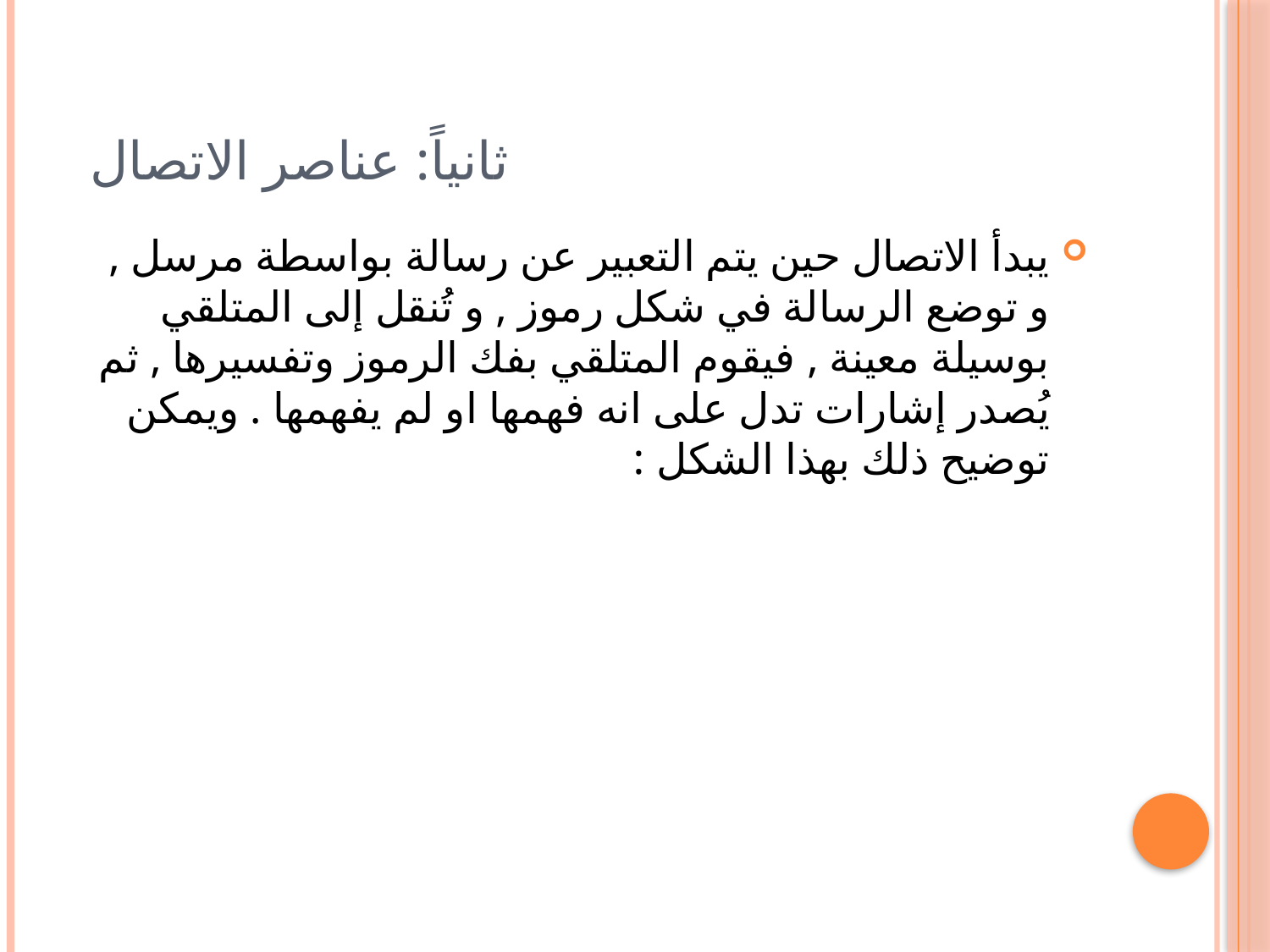

# ثانياً: عناصر الاتصال
يبدأ الاتصال حين يتم التعبير عن رسالة بواسطة مرسل ,   و توضع الرسالة في شكل رموز , و تُنقل إلى المتلقي بوسيلة معينة , فيقوم المتلقي بفك الرموز وتفسيرها , ثم يُصدر إشارات تدل على انه فهمها او لم يفهمها . ويمكن توضيح ذلك بهذا الشكل :